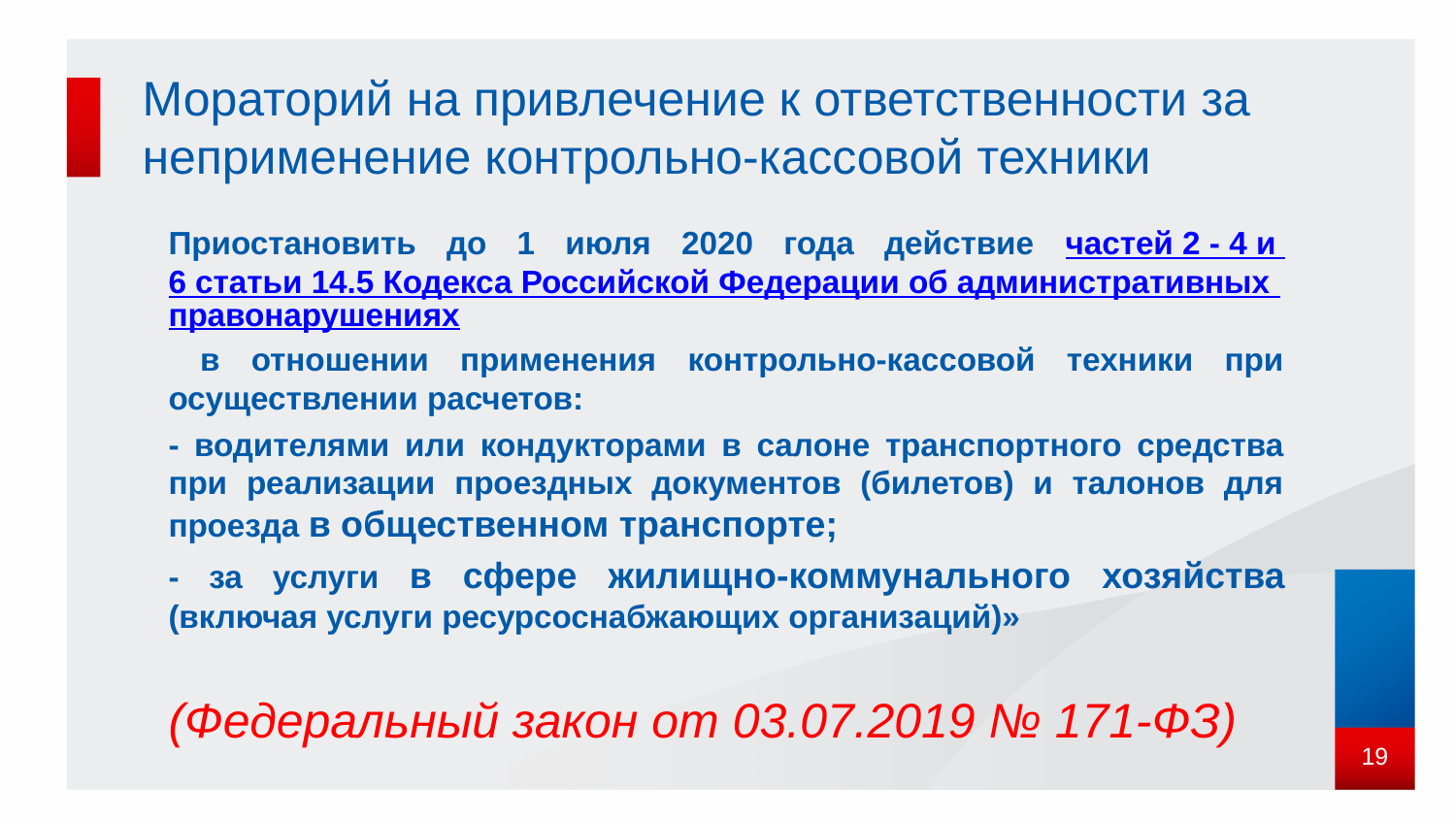

# Мораторий на привлечение к ответственности за неприменение контрольно-кассовой техники
Приостановить до 1 июля 2020 года действие частей 2 - 4 и 6 статьи 14.5 Кодекса Российской Федерации об административных правонарушениях
 в отношении применения контрольно-кассовой техники при осуществлении расчетов:
- водителями или кондукторами в салоне транспортного средства при реализации проездных документов (билетов) и талонов для проезда в общественном транспорте;
- за услуги в сфере жилищно-коммунального хозяйства (включая услуги ресурсоснабжающих организаций)»

(Федеральный закон от 03.07.2019 № 171-ФЗ)
19